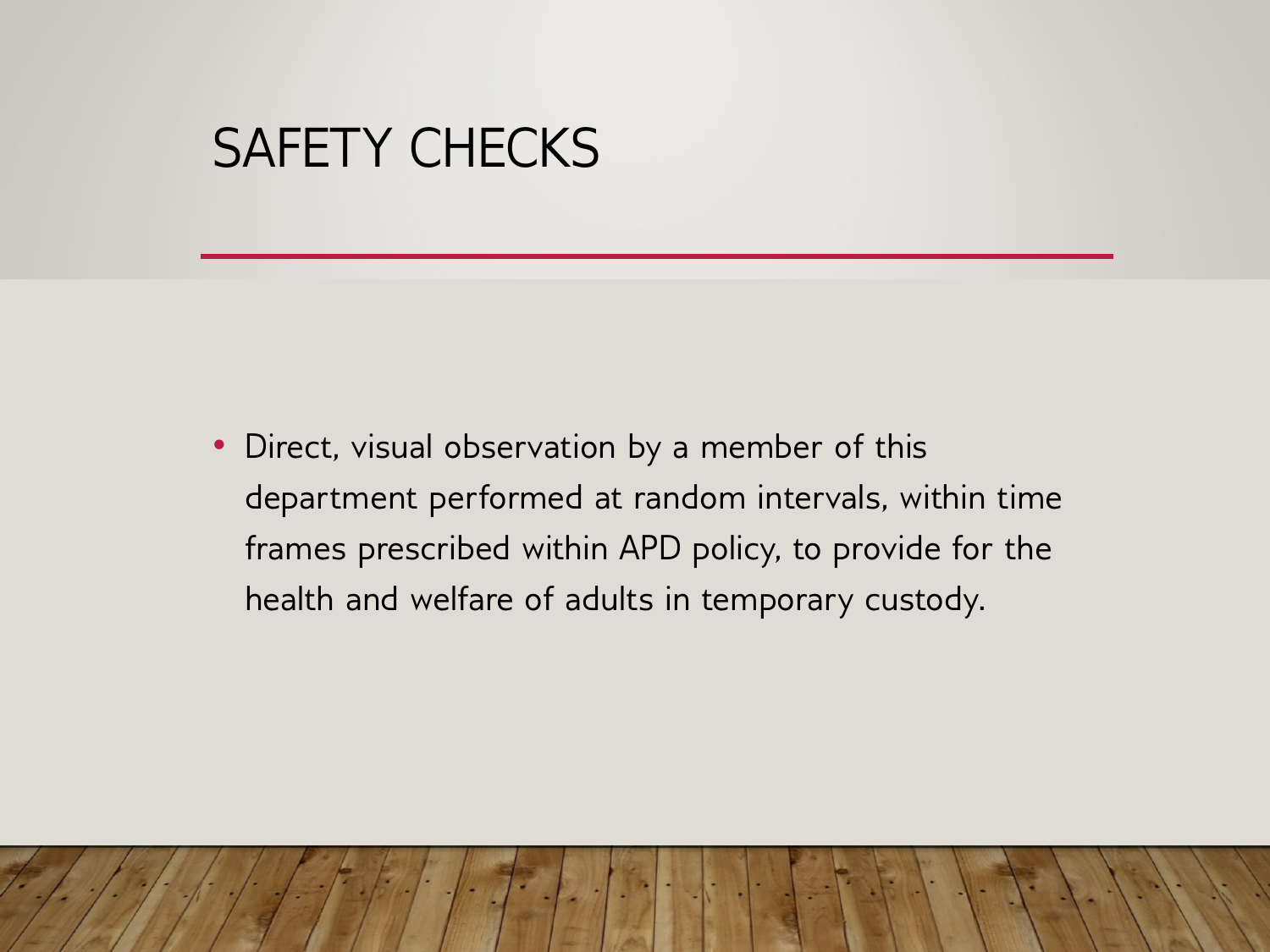

# SAFETY CHECKS

Direct, visual observation by a member of this department performed at random intervals, within time frames prescribed within APD policy, to provide for the health and welfare of adults in temporary custody.